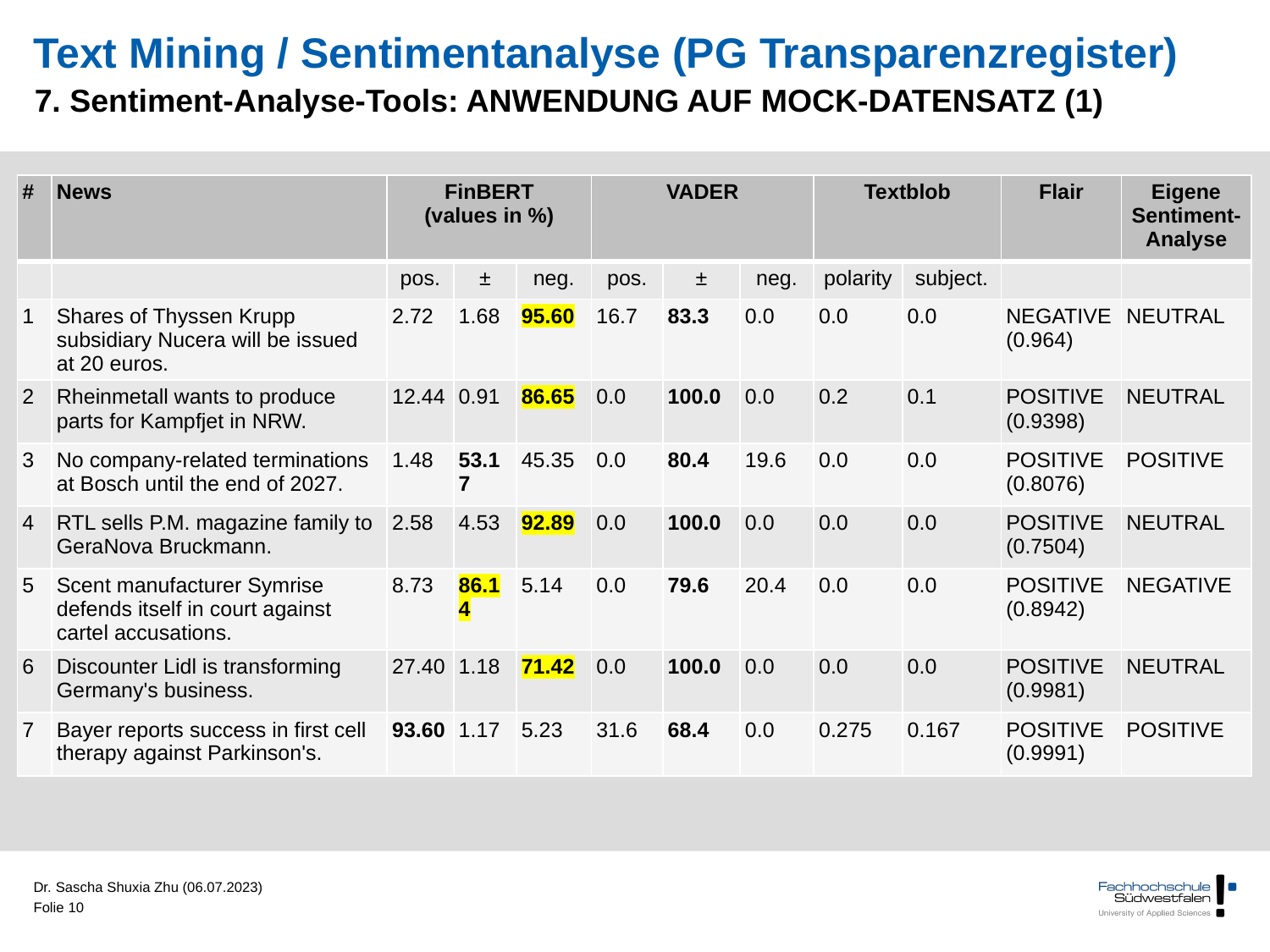

# Text Mining / Sentimentanalyse (PG Transparenzregister)
7. Sentiment-Analyse-Tools: ANWENDUNG AUF MOCK-DATENSATZ (1)
| # | News | FinBERT (values in %) |  |  | VADER |  |  | Textblob | Textblob | Flair | Eigene Sentiment-Analyse |
| --- | --- | --- | --- | --- | --- | --- | --- | --- | --- | --- | --- |
|  |  | pos. | ± | neg. | pos. | ± | neg. | polarity | subject. |  |  |
| 1 | Shares of Thyssen Krupp subsidiary Nucera will be issued at 20 euros. | 2.72 | 1.68 | 95.60 | 16.7 | 83.3 | 0.0 | 0.0 | 0.0 | NEGATIVE (0.964) | NEUTRAL |
| 2 | Rheinmetall wants to produce parts for Kampfjet in NRW. | 12.44 | 0.91 | 86.65 | 0.0 | 100.0 | 0.0 | 0.2 | 0.1 | POSITIVE (0.9398) | NEUTRAL |
| 3 | No company-related terminations at Bosch until the end of 2027. | 1.48 | 53.17 | 45.35 | 0.0 | 80.4 | 19.6 | 0.0 | 0.0 | POSITIVE (0.8076) | POSITIVE |
| 4 | RTL sells P.M. magazine family to GeraNova Bruckmann. | 2.58 | 4.53 | 92.89 | 0.0 | 100.0 | 0.0 | 0.0 | 0.0 | POSITIVE (0.7504) | NEUTRAL |
| 5 | Scent manufacturer Symrise defends itself in court against cartel accusations. | 8.73 | 86.14 | 5.14 | 0.0 | 79.6 | 20.4 | 0.0 | 0.0 | POSITIVE (0.8942) | NEGATIVE |
| 6 | Discounter Lidl is transforming Germany's business. | 27.40 | 1.18 | 71.42 | 0.0 | 100.0 | 0.0 | 0.0 | 0.0 | POSITIVE (0.9981) | NEUTRAL |
| 7 | Bayer reports success in first cell therapy against Parkinson's. | 93.60 | 1.17 | 5.23 | 31.6 | 68.4 | 0.0 | 0.275 | 0.167 | POSITIVE (0.9991) | POSITIVE |

Dr. Sascha Shuxia Zhu (06.07.2023)